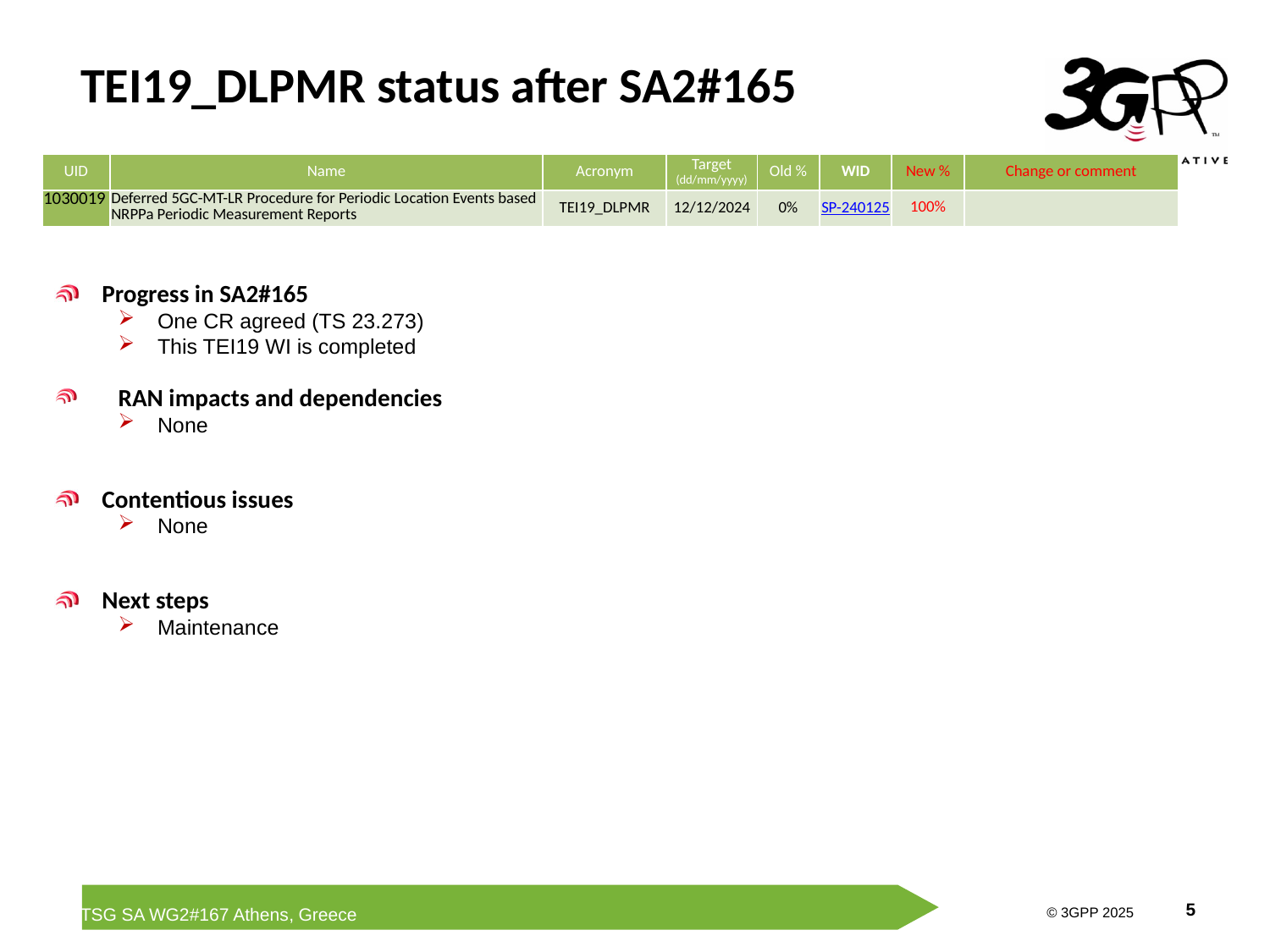

# TEI19_DLPMR status after SA2#165
| UID | Name | Acronym | Target (dd/mm/yyyy) | Old % | WID | New % | Change or comment |
| --- | --- | --- | --- | --- | --- | --- | --- |
| 1030019 | Deferred 5GC-MT-LR Procedure for Periodic Location Events based NRPPa Periodic Measurement Reports | TEI19\_DLPMR | 12/12/2024 | 0% | SP-240125 | 100% |  |
Progress in SA2#165
One CR agreed (TS 23.273)
This TEI19 WI is completed

RAN impacts and dependencies
None

Contentious issues
None

Next steps
Maintenance